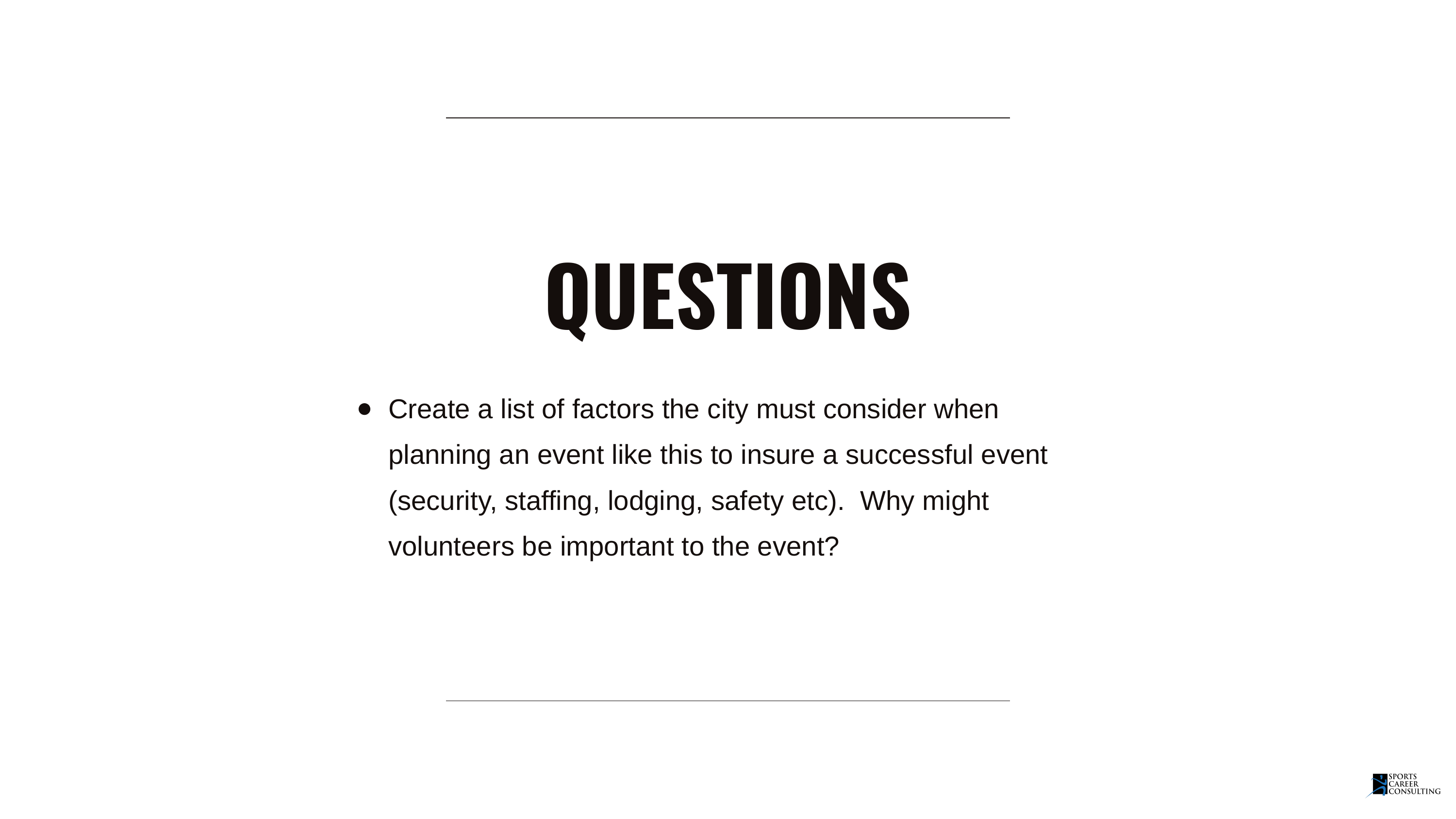

QUESTIONS
Create a list of factors the city must consider when planning an event like this to insure a successful event (security, staffing, lodging, safety etc).  Why might volunteers be important to the event?